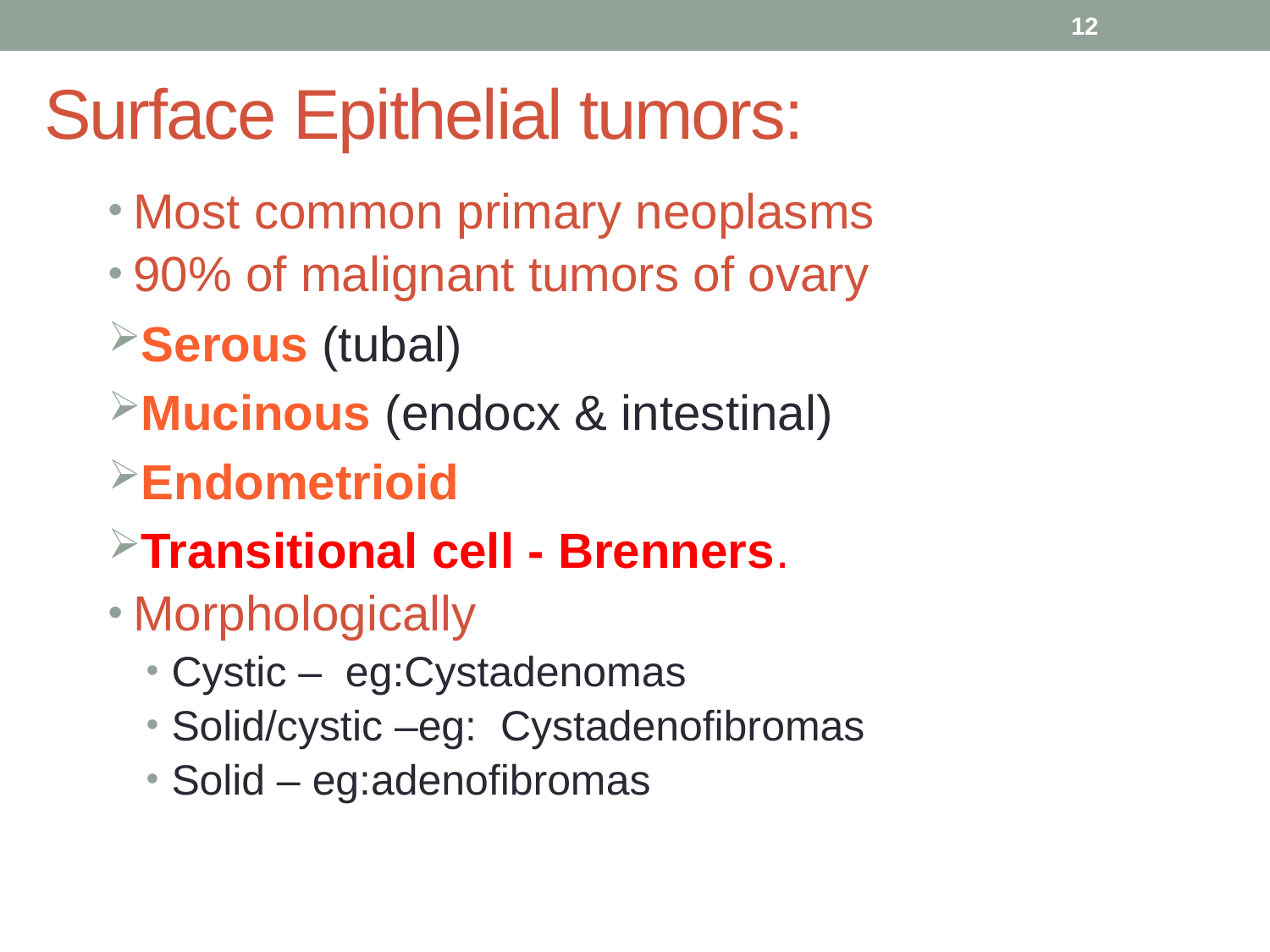

12
# Surface Epithelial tumors:
Most common primary neoplasms
90% of malignant tumors of ovary
Serous (tubal)
Mucinous (endocx & intestinal)
Endometrioid
Transitional cell - Brenners.
Morphologically
Cystic –  eg:Cystadenomas
Solid/cystic –eg:  Cystadenofibromas
Solid – eg:adenofibromas